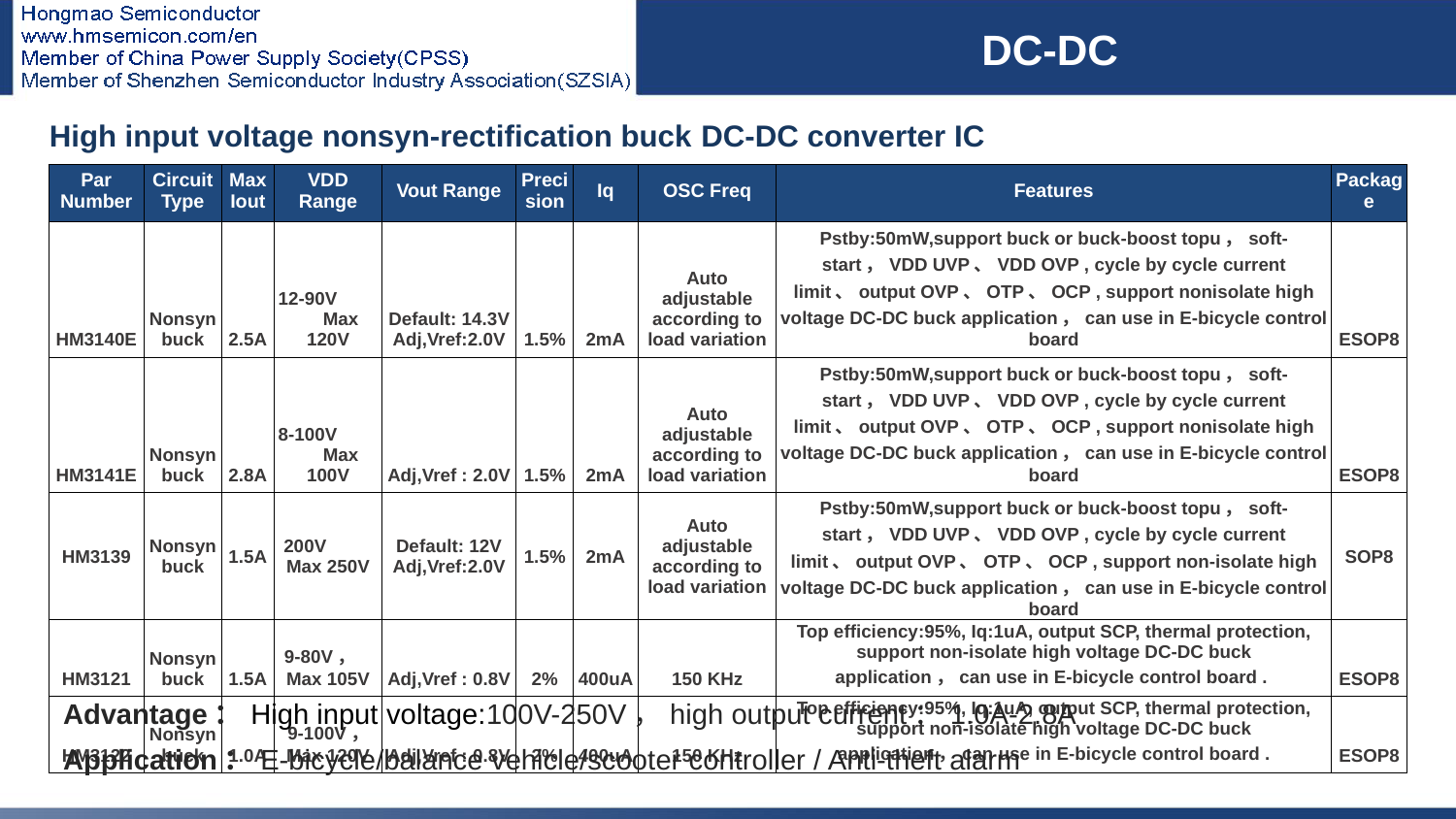

DC-DC
| High input voltage nonsyn-rectification buck DC-DC converter IC |  |  |  |  |  |  |  |  |  |
| --- | --- | --- | --- | --- | --- | --- | --- | --- | --- |
| Par Number | Circuit Type | Max Iout | VDD Range | Vout Range | Precision | Iq | OSC Freq | Features | Package |
| HM3140E | Nonsyn buck | 2.5A | 12-90V Max 120V | Default: 14.3V Adj,Vref:2.0V | 1.5% | 2mA | Auto adjustable according to load variation | Pstby:50mW,support buck or buck-boost topu，soft-start，VDD UVP、VDD OVP , cycle by cycle current limit、output OVP、OTP、OCP , support nonisolate high voltage DC-DC buck application，can use in E-bicycle control board | ESOP8 |
| HM3141E | Nonsyn buck | 2.8A | 8-100V Max 100V | Adj,Vref : 2.0V | 1.5% | 2mA | Auto adjustable according to load variation | Pstby:50mW,support buck or buck-boost topu，soft-start，VDD UVP、VDD OVP , cycle by cycle current limit、output OVP、OTP、OCP , support nonisolate high voltage DC-DC buck application，can use in E-bicycle control board | ESOP8 |
| HM3139 | Nonsyn buck | 1.5A | 200V Max 250V | Default: 12V Adj,Vref:2.0V | 1.5% | 2mA | Auto adjustable according to load variation | Pstby:50mW,support buck or buck-boost topu，soft-start，VDD UVP、VDD OVP , cycle by cycle current limit、output OVP、OTP、OCP , support non-isolate high voltage DC-DC buck application，can use in E-bicycle control board | SOP8 |
| HM3121 | Nonsyn buck | 1.5A | 9-80V， Max 105V | Adj,Vref : 0.8V | 2% | 400uA | 150 KHz | Top efficiency:95%, Iq:1uA, output SCP, thermal protection, support non-isolate high voltage DC-DC buck application，can use in E-bicycle control board . | ESOP8 |
| HM3122 | Nonsyn buck | 1.0A | 9-100V， Max 120V | Adj,Vref : 0.8V | 2% | 400uA | 150 KHz | Top efficiency:95%, Iq:1uA, output SCP, thermal protection, support non-isolate high voltage DC-DC buck application，can use in E-bicycle control board . | ESOP8 |
# DC-DC

Advantage：High input voltage:100V-250V，high output current：1.0A-2.8A
Application：E-bicycle/balance vehicle/scooter controller / Anti-theft alarm